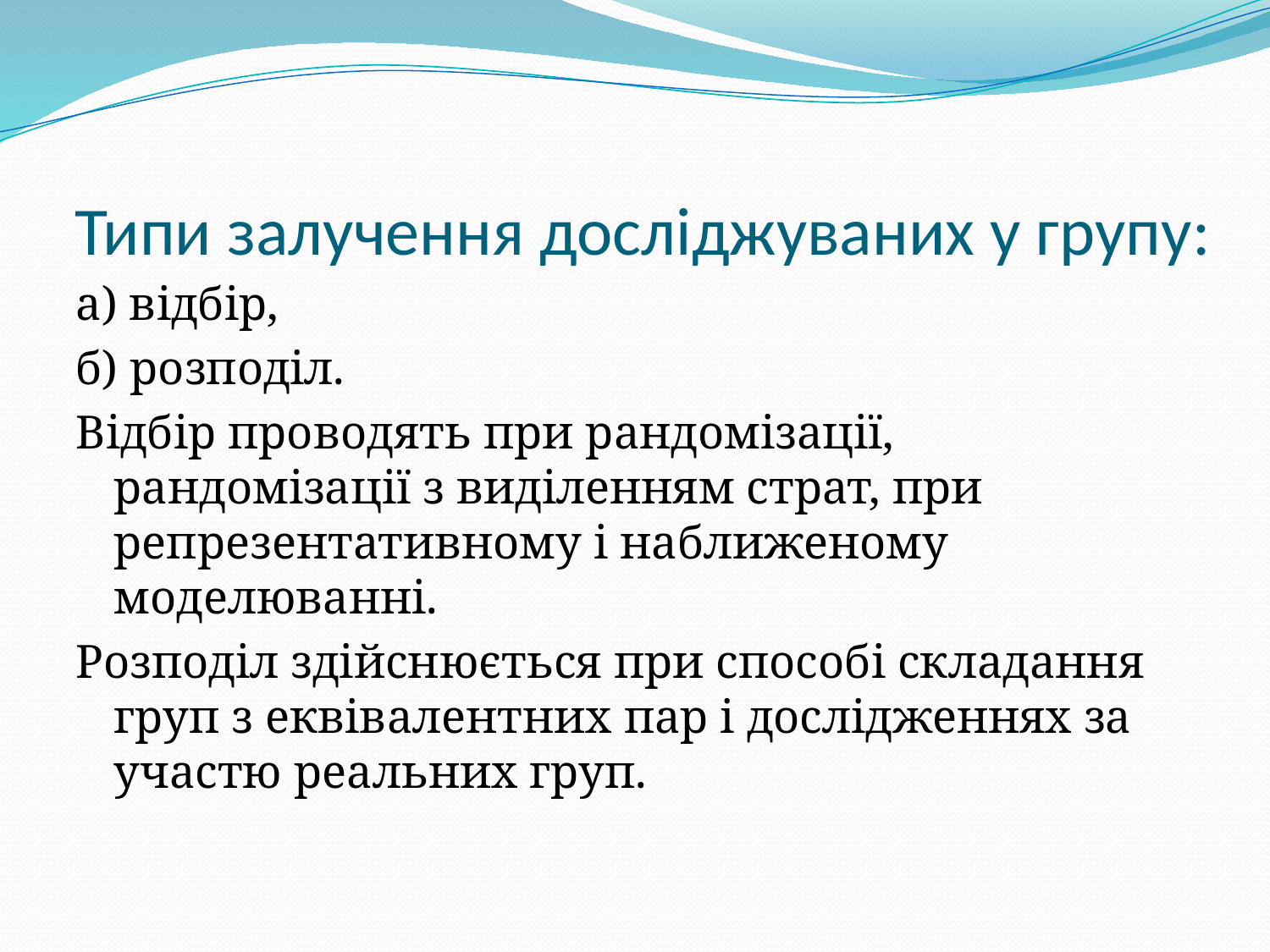

# Типи залучення досліджуваних у групу:
а) відбір,
б) розподіл.
Відбір проводять при рандомізації, рандомізації з виділенням страт, при репрезентативному і наближеному моделюванні.
Розподіл здійснюється при способі складання груп з еквівалентних пар і дослідженнях за участю реальних груп.